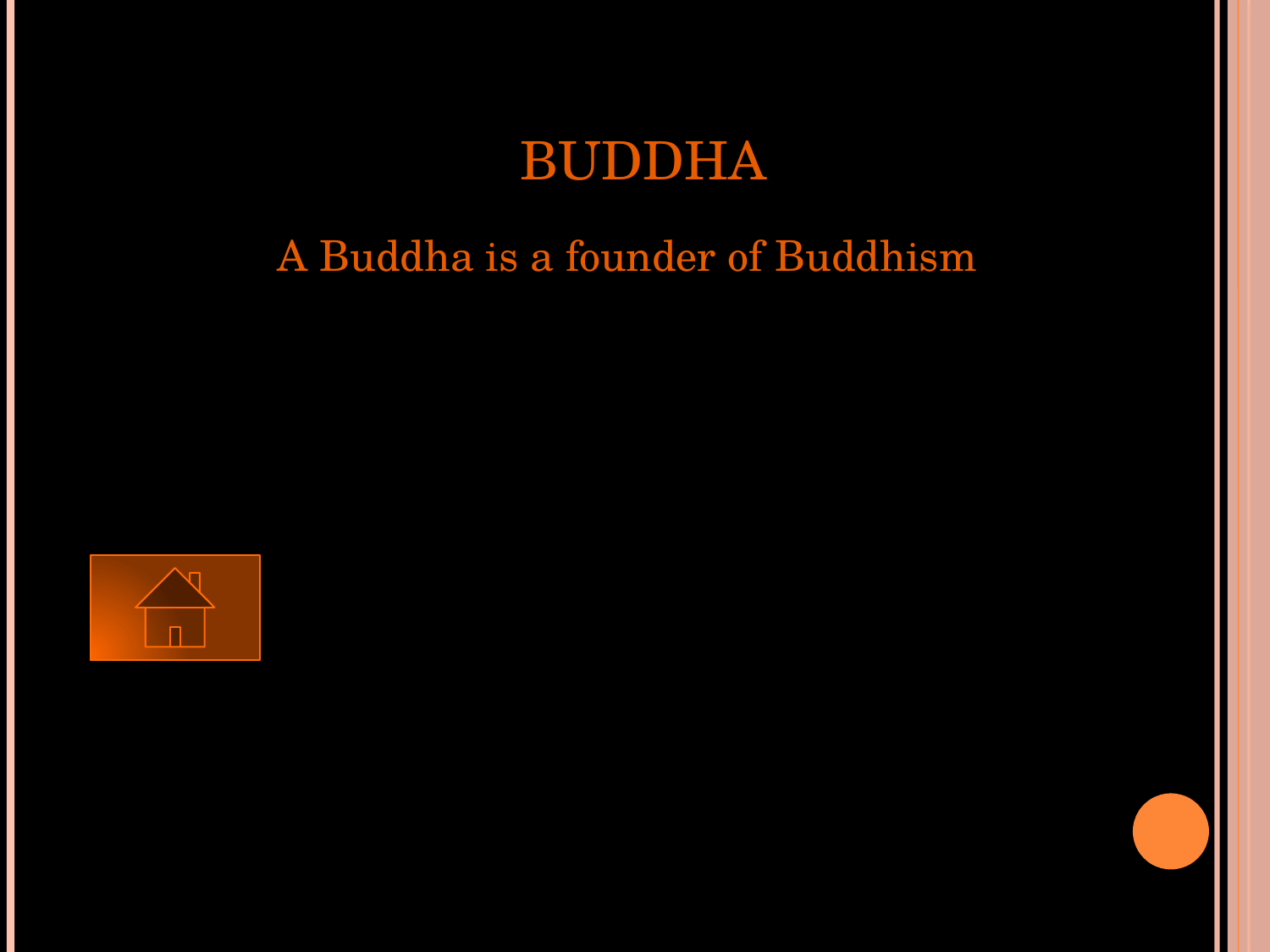

# Buddha
                 A Buddha is a founder of Buddhism